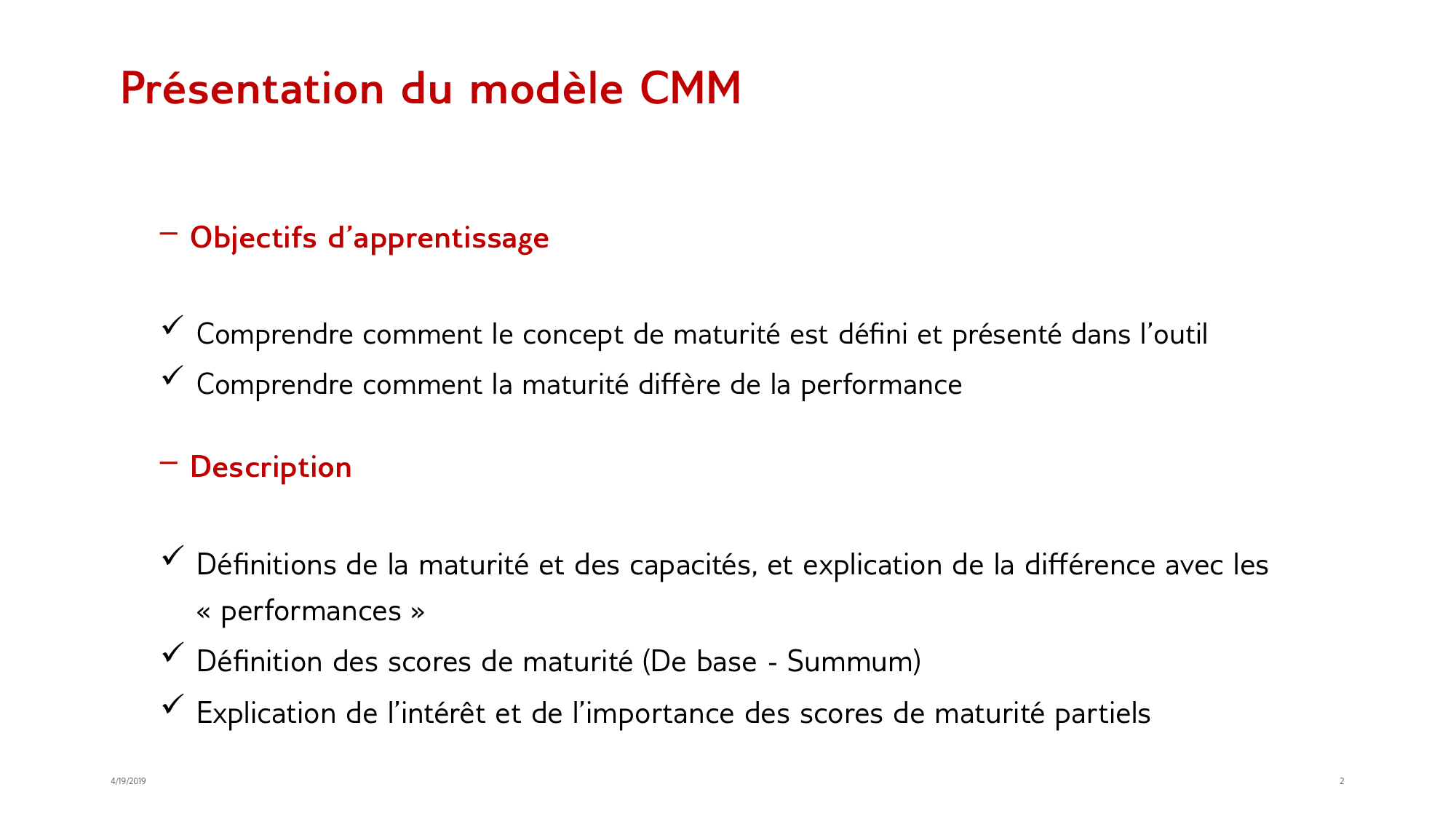

# Présentation du modèle CMM
Objectifs d’apprentissage

Comprendre comment le concept de maturité est défini et présenté dans l’outil
Comprendre comment la maturité diffère de la performance

Description

Définitions de la maturité et des capacités, et explication de la différence avec les « performances »
Définition des scores de maturité (De base - Summum)
Explication de l’intérêt et de l’importance des scores de maturité partiels

4/19/2019
2